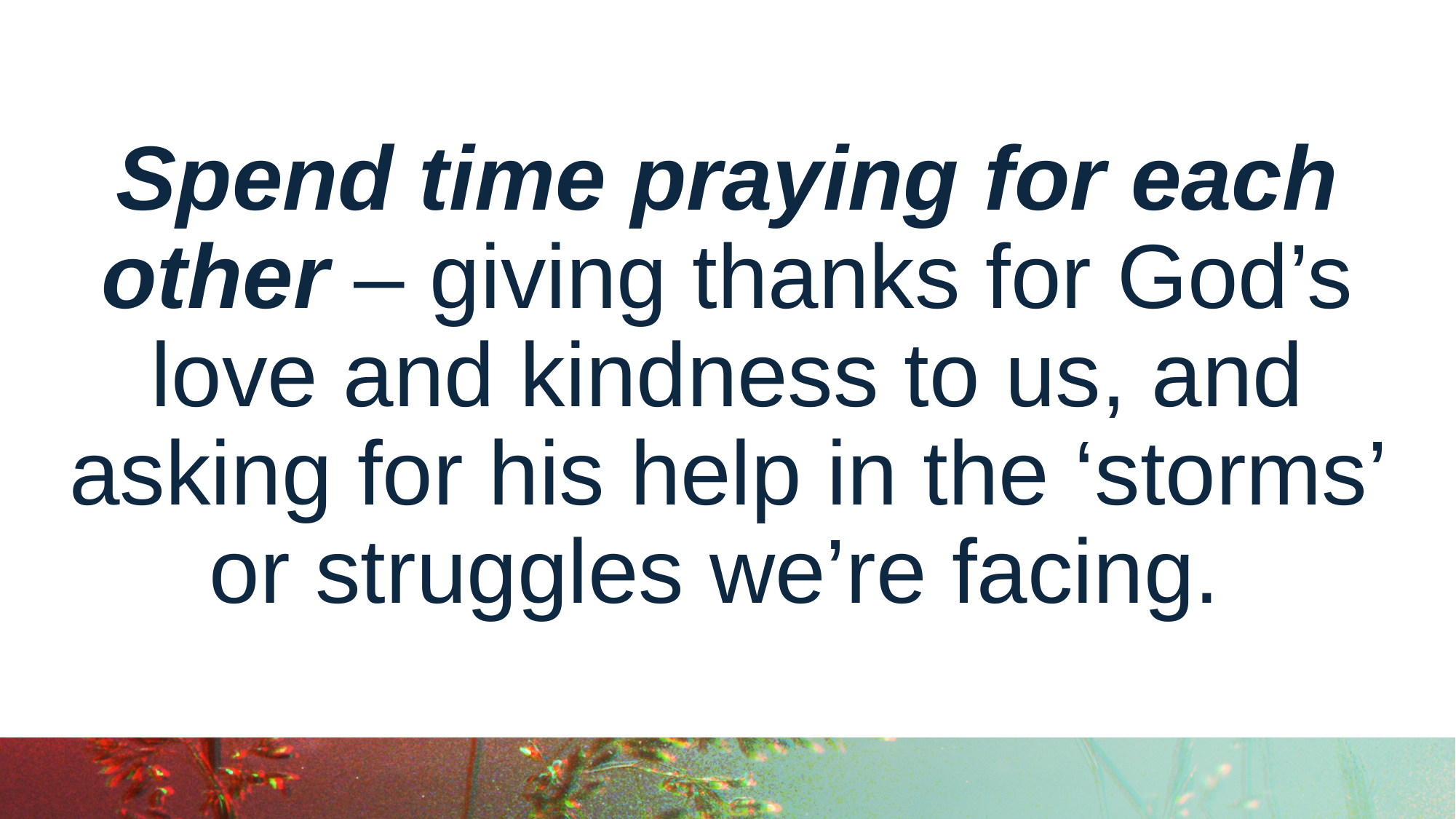

# Spend time praying for each other – giving thanks for God’s love and kindness to us, and asking for his help in the ‘storms’ or struggles we’re facing.